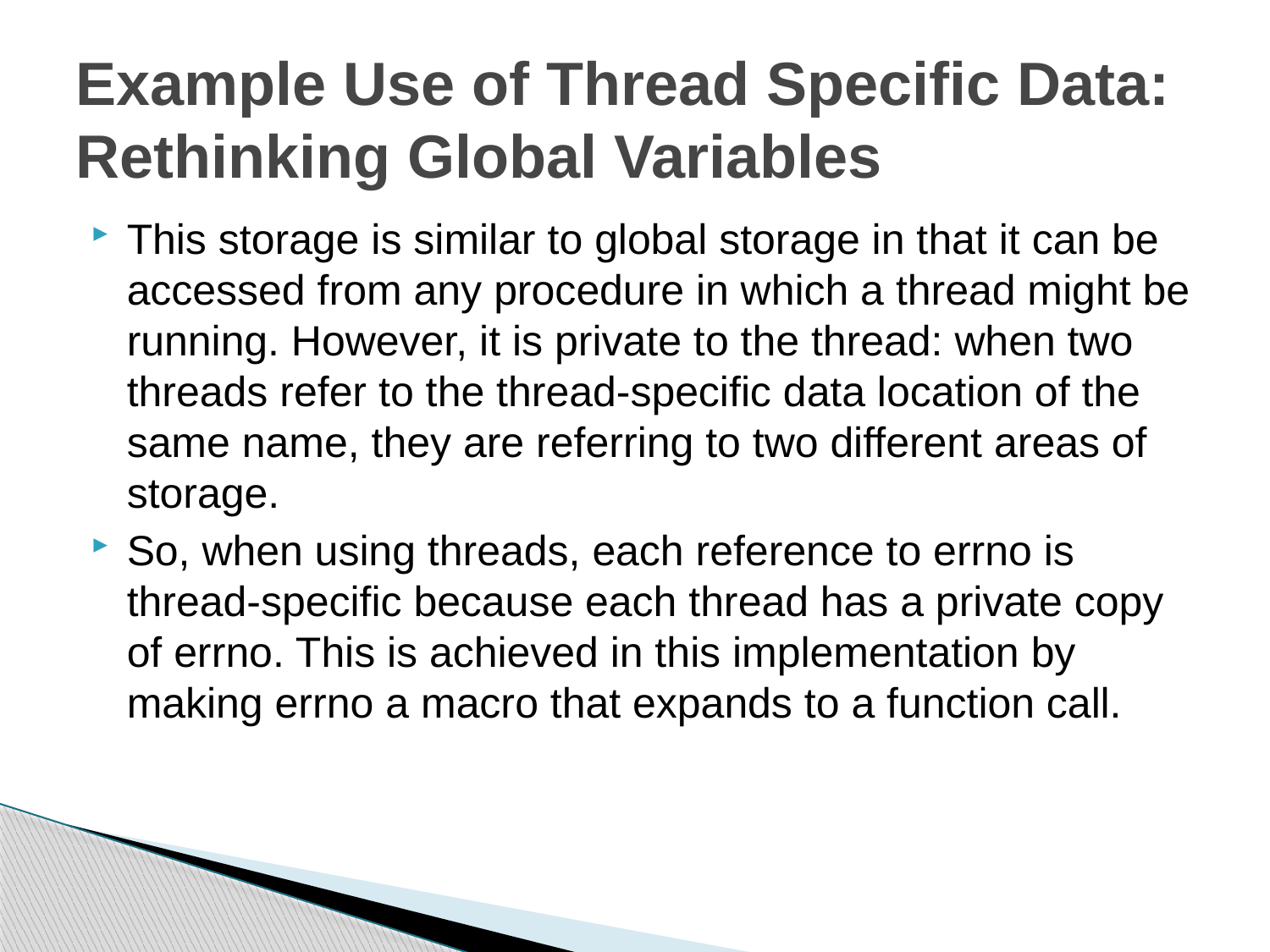

# Example Use of Thread Specific Data: Rethinking Global Variables
This storage is similar to global storage in that it can be accessed from any procedure in which a thread might be running. However, it is private to the thread: when two threads refer to the thread-specific data location of the same name, they are referring to two different areas of storage.
So, when using threads, each reference to errno is thread-specific because each thread has a private copy of errno. This is achieved in this implementation by making errno a macro that expands to a function call.